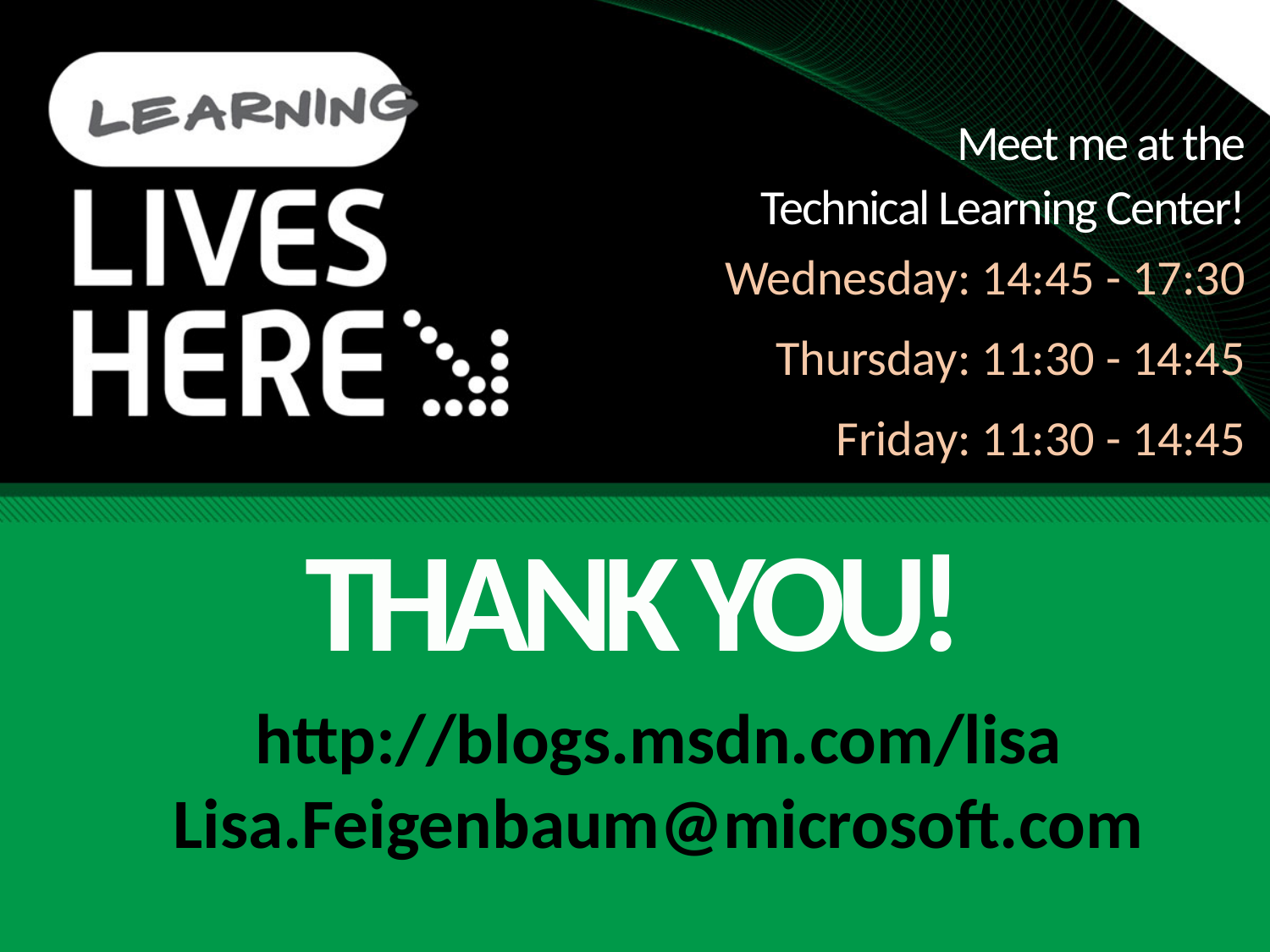

Meet me at the
Technical Learning Center!
Wednesday: 14:45 - 17:30
Thursday: 11:30 - 14:45
Friday: 11:30 - 14:45
THANK YOU!
# http://blogs.msdn.com/lisa Lisa.Feigenbaum@microsoft.com